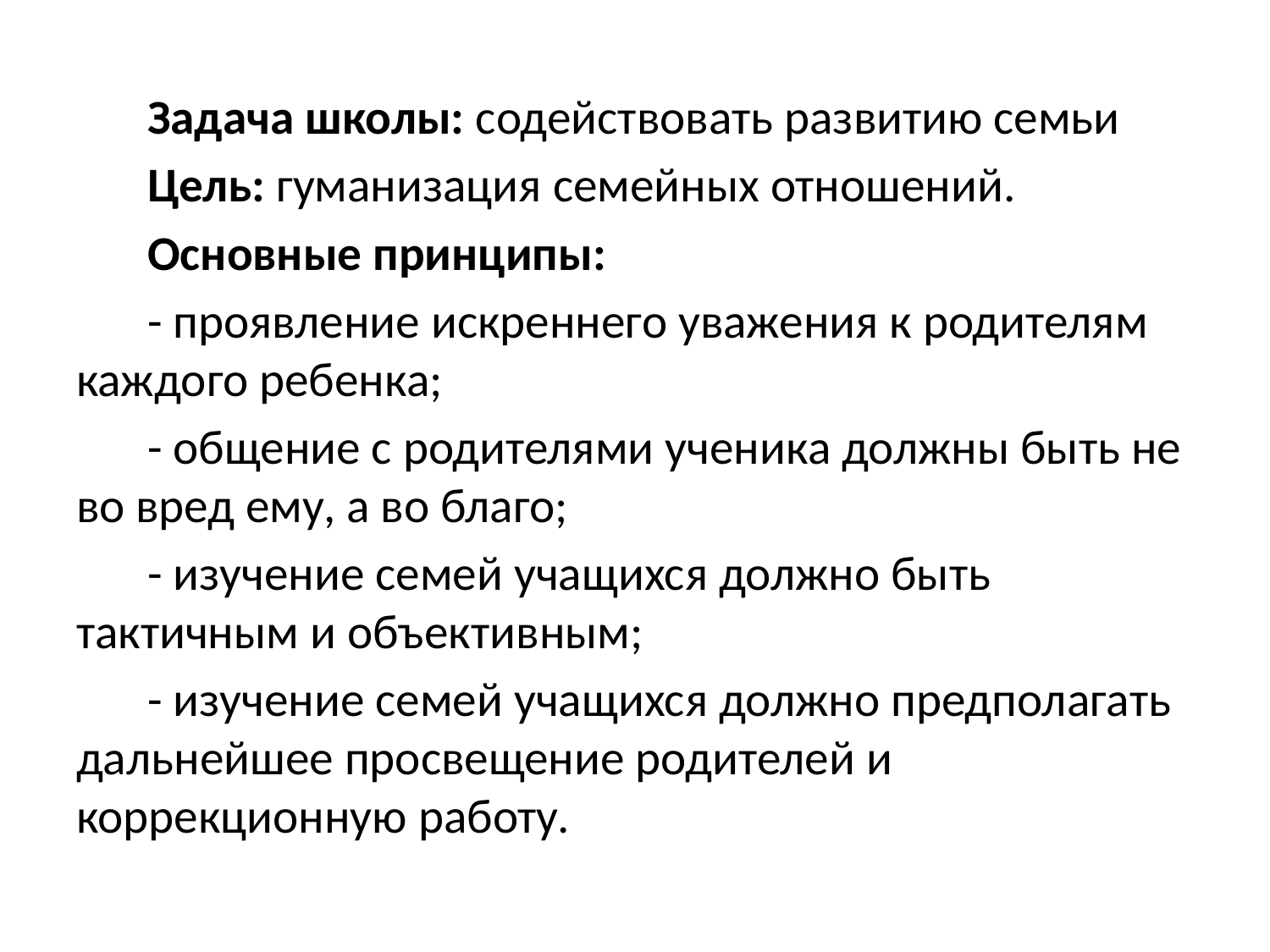

Задача школы: содействовать развитию семьи
Цель: гуманизация семейных отношений.
Основные принципы:
- проявление искреннего уважения к родителям каждого ребенка;
- общение с родителями ученика должны быть не во вред ему, а во благо;
- изучение семей учащихся должно быть тактичным и объективным;
- изучение семей учащихся должно предполагать дальнейшее просвещение родителей и коррекционную работу.